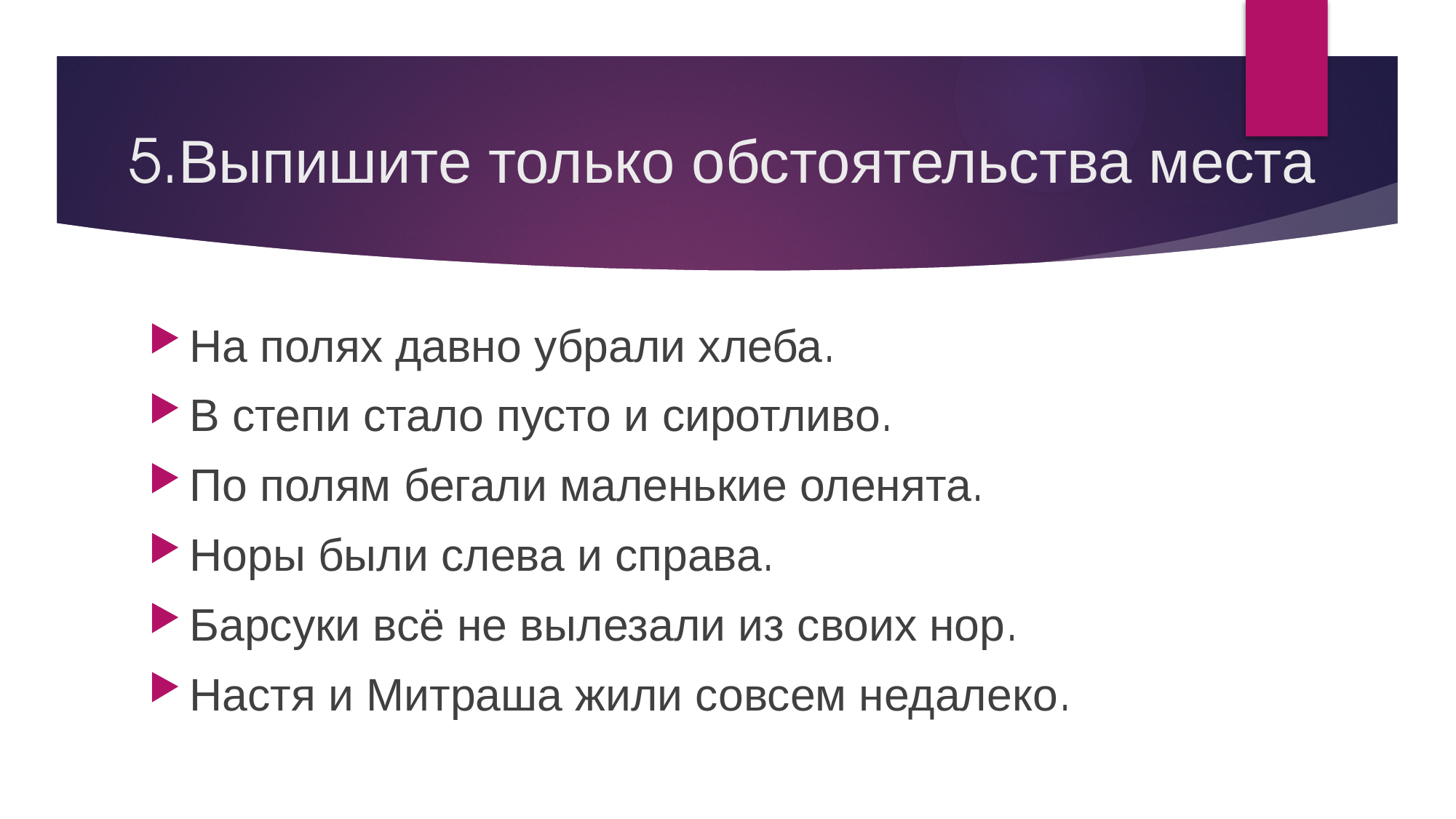

# 5.Выпишите только обстоятельства места
На полях давно убрали хлеба.
В степи стало пусто и сиротливо.
По полям бегали маленькие оленята.
Норы были слева и справа.
Барсуки всё не вылезали из своих нор.
Настя и Митраша жили совсем недалеко.